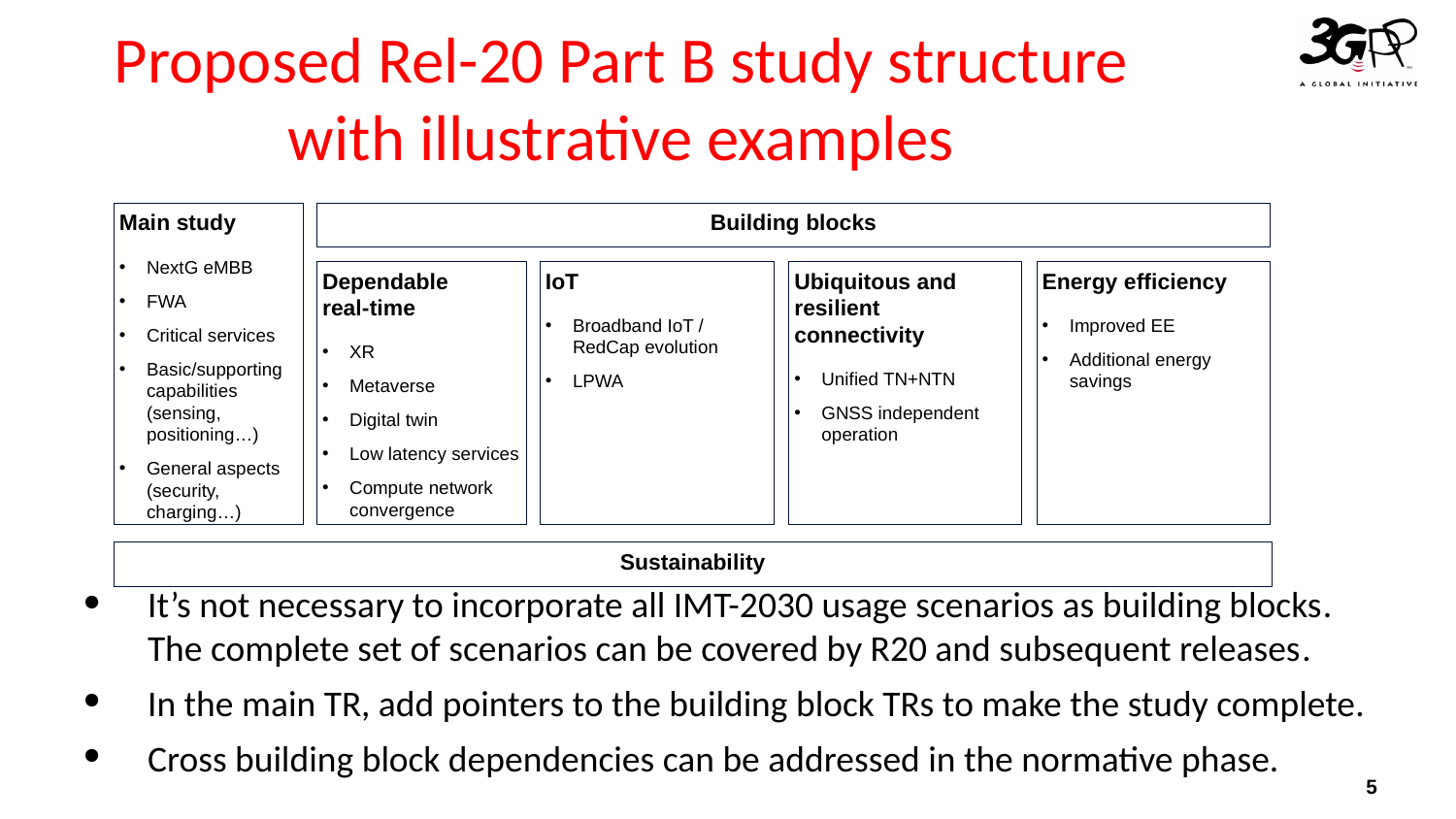

# Proposed Rel-20 Part B study structure with illustrative examples
Main study
NextG eMBB
FWA
Critical services
Basic/supporting capabilities (sensing, positioning…)
General aspects (security, charging…)

Building blocks
Dependable 
real-time
XR
Metaverse
Digital twin
Low latency services
Compute network convergence
IoT
Broadband IoT / RedCap evolution
LPWA

Ubiquitous and resilient connectivity
Unified TN+NTN
GNSS independent operation

Energy efficiency
Improved EE
Additional energy savings
Sustainability
It’s not necessary to incorporate all IMT-2030 usage scenarios as building blocks. The complete set of scenarios can be covered by R20 and subsequent releases.
In the main TR, add pointers to the building block TRs to make the study complete.
Cross building block dependencies can be addressed in the normative phase.